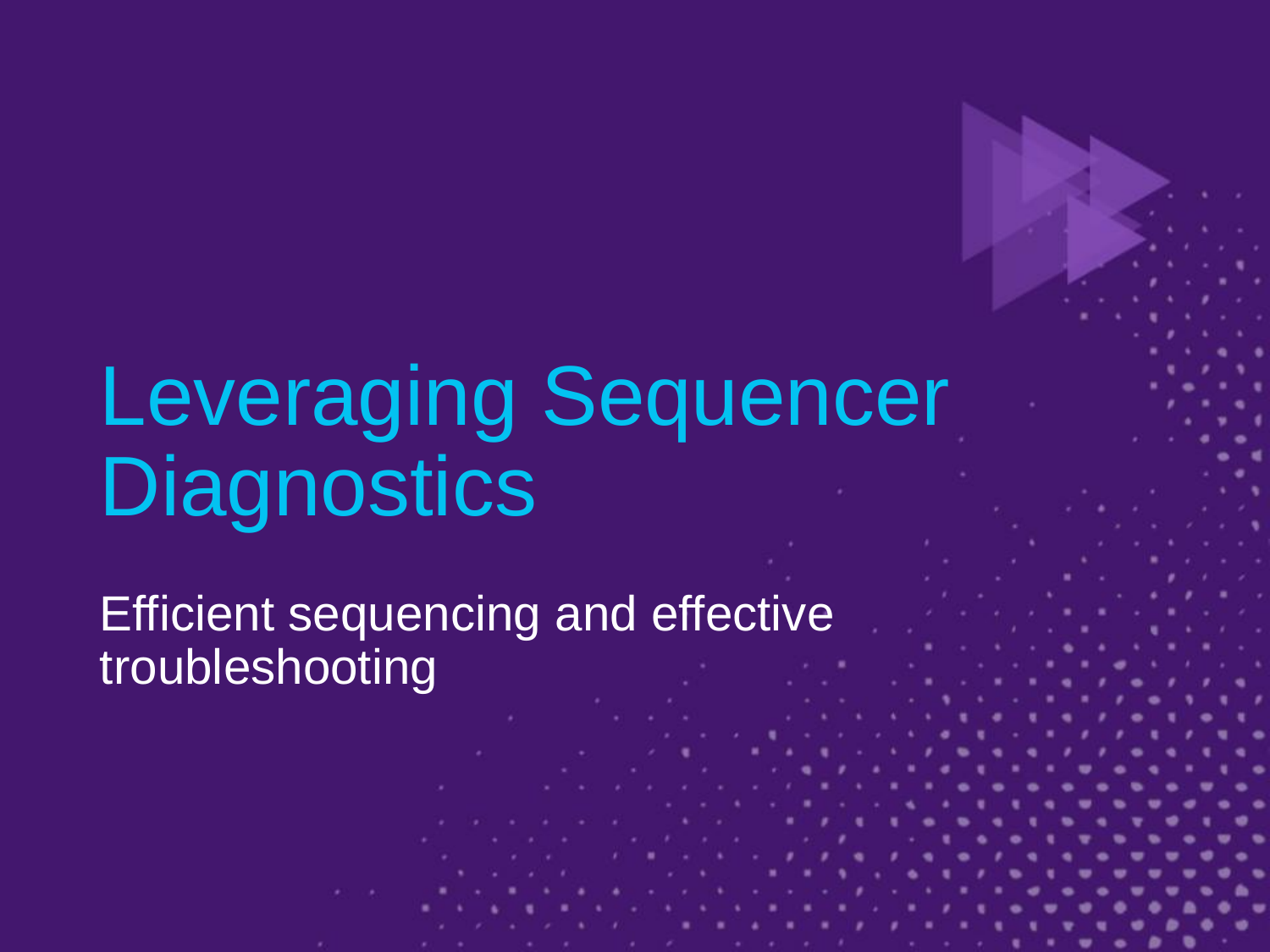

# Leveraging Sequencer Diagnostics
Efficient sequencing and effective troubleshooting